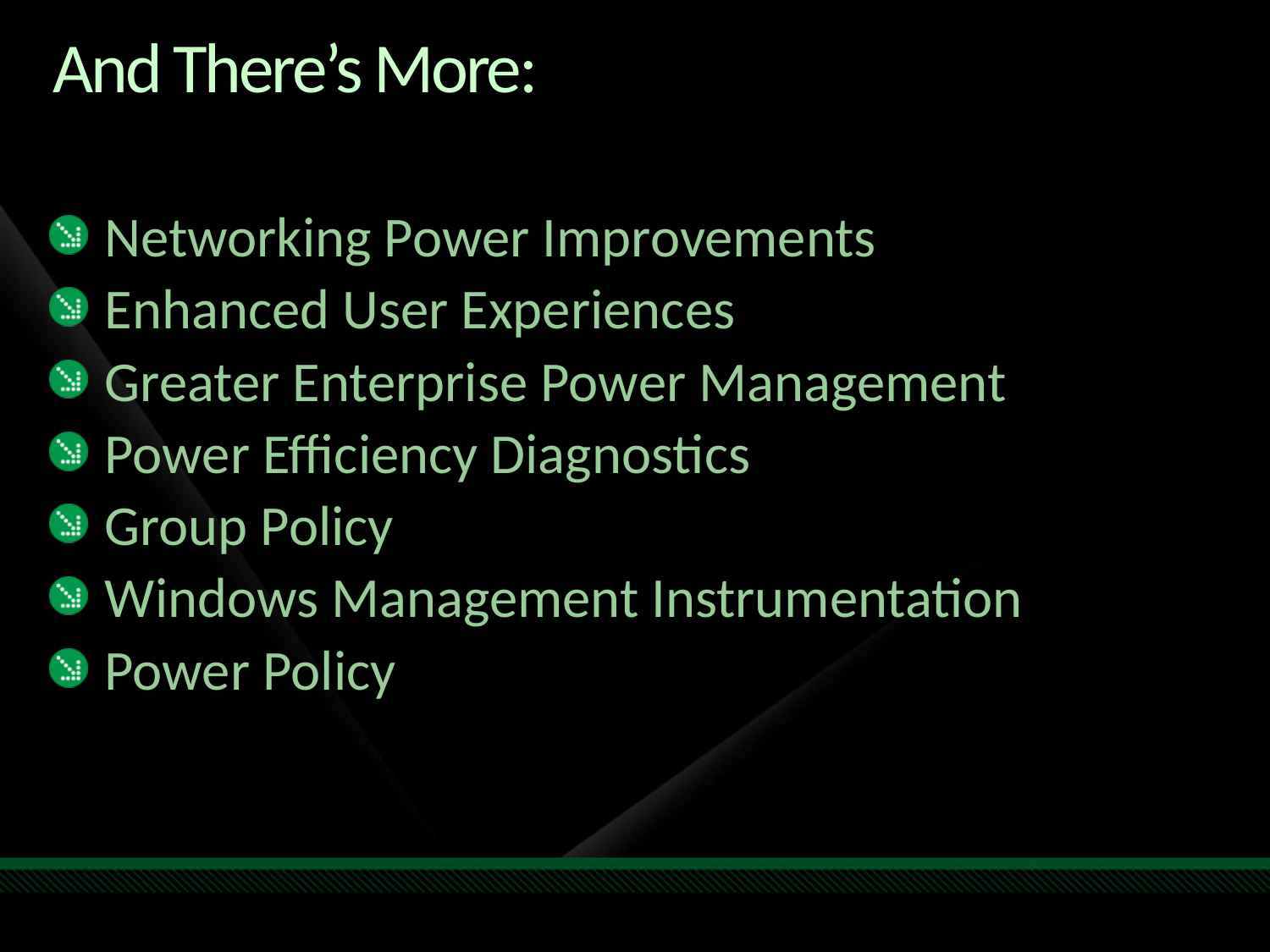

# And There’s More:
Networking Power Improvements
Enhanced User Experiences
Greater Enterprise Power Management
Power Efficiency Diagnostics
Group Policy
Windows Management Instrumentation
Power Policy